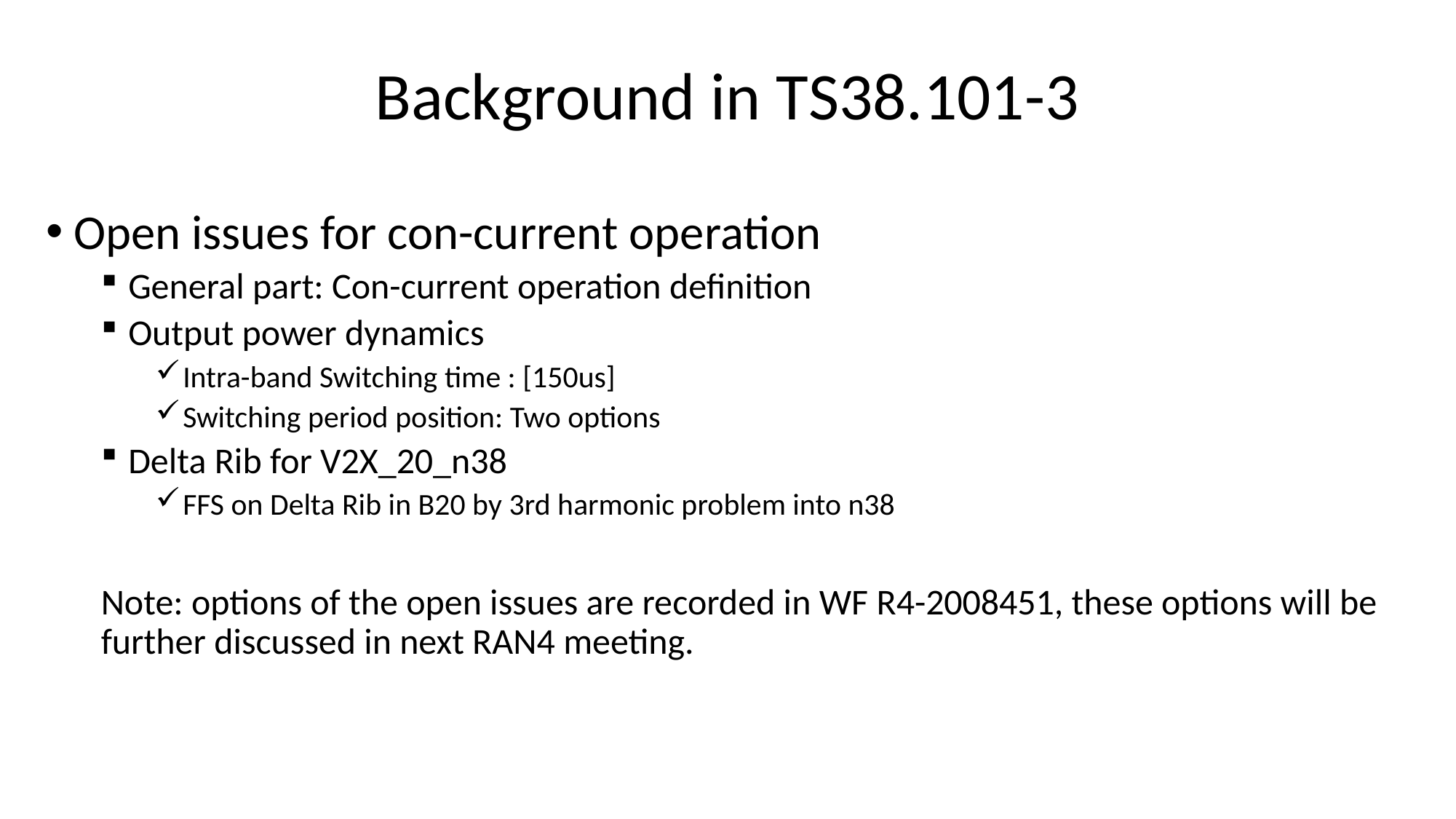

# Background in TS38.101-3
Open issues for con-current operation
General part: Con-current operation definition
Output power dynamics
Intra-band Switching time : [150us]
Switching period position: Two options
Delta Rib for V2X_20_n38
FFS on Delta Rib in B20 by 3rd harmonic problem into n38

Note: options of the open issues are recorded in WF R4-2008451, these options will be further discussed in next RAN4 meeting.